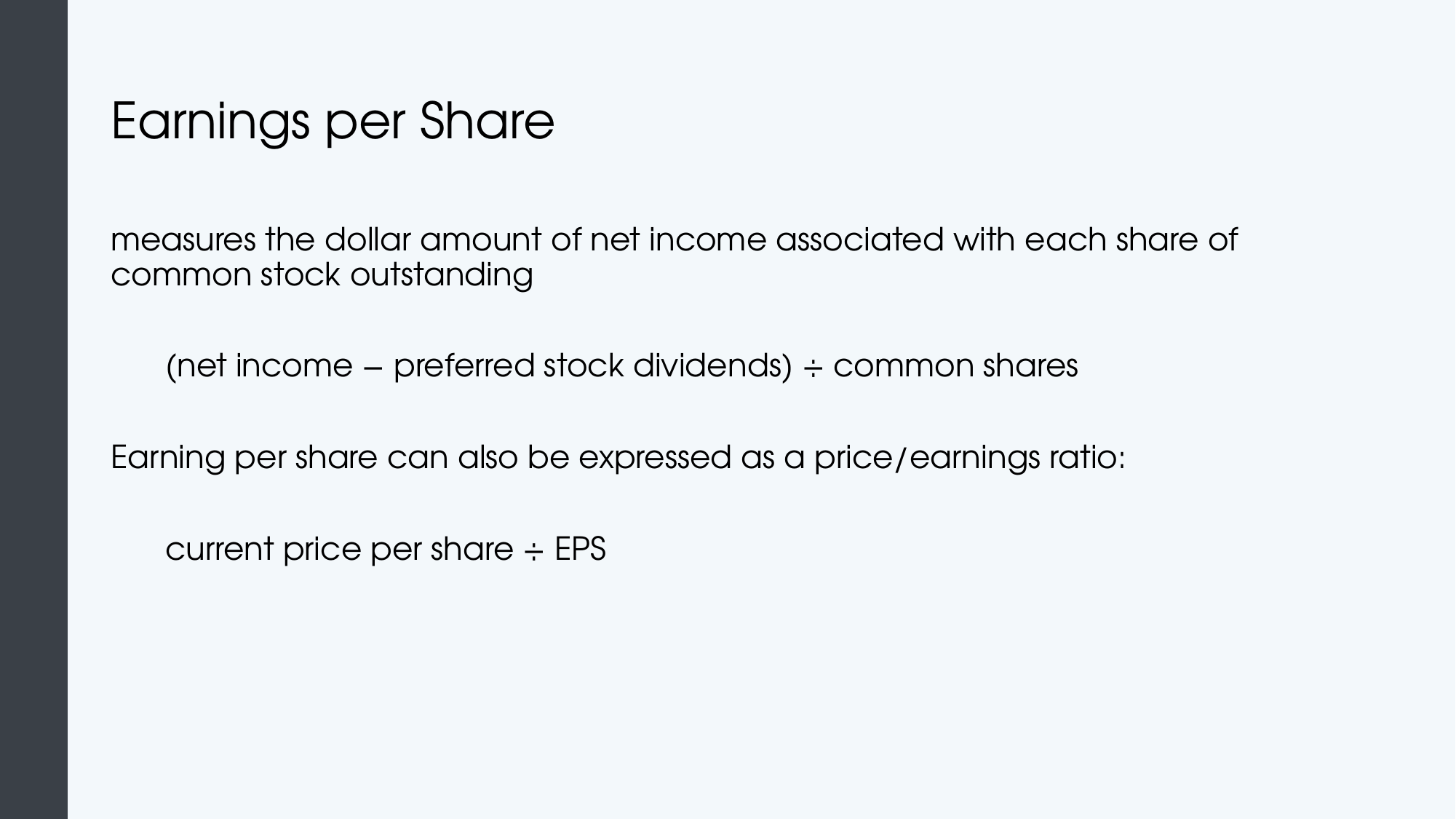

# Earnings per Share
measures the dollar amount of net income associated with each share of common stock outstanding

(net income − preferred stock dividends) ÷ common shares

Earning per share can also be expressed as a price/earnings ratio:

current price per share ÷ EPS